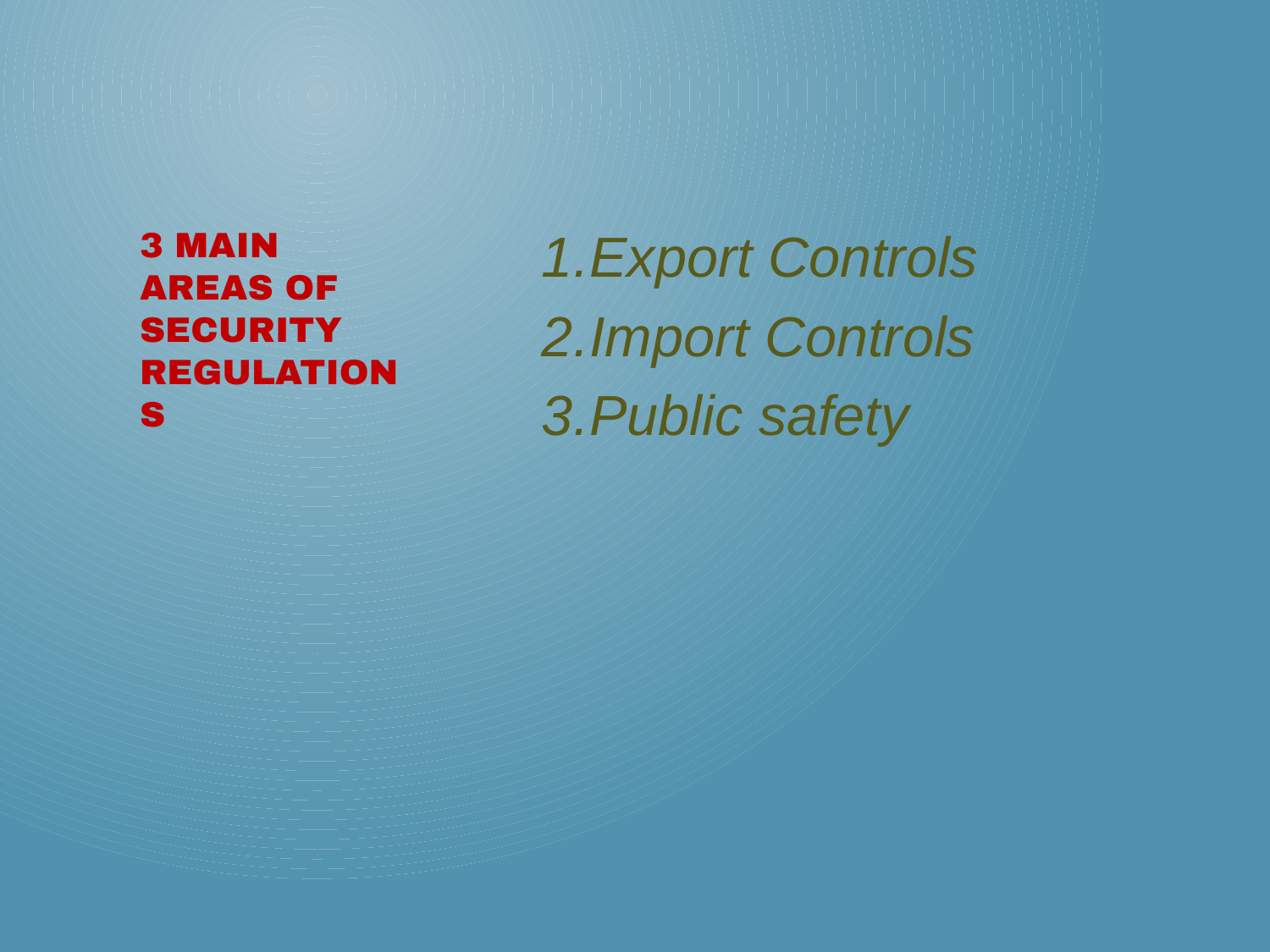

Export Controls
Import Controls
Public safety
# 3 main areas of security regulations